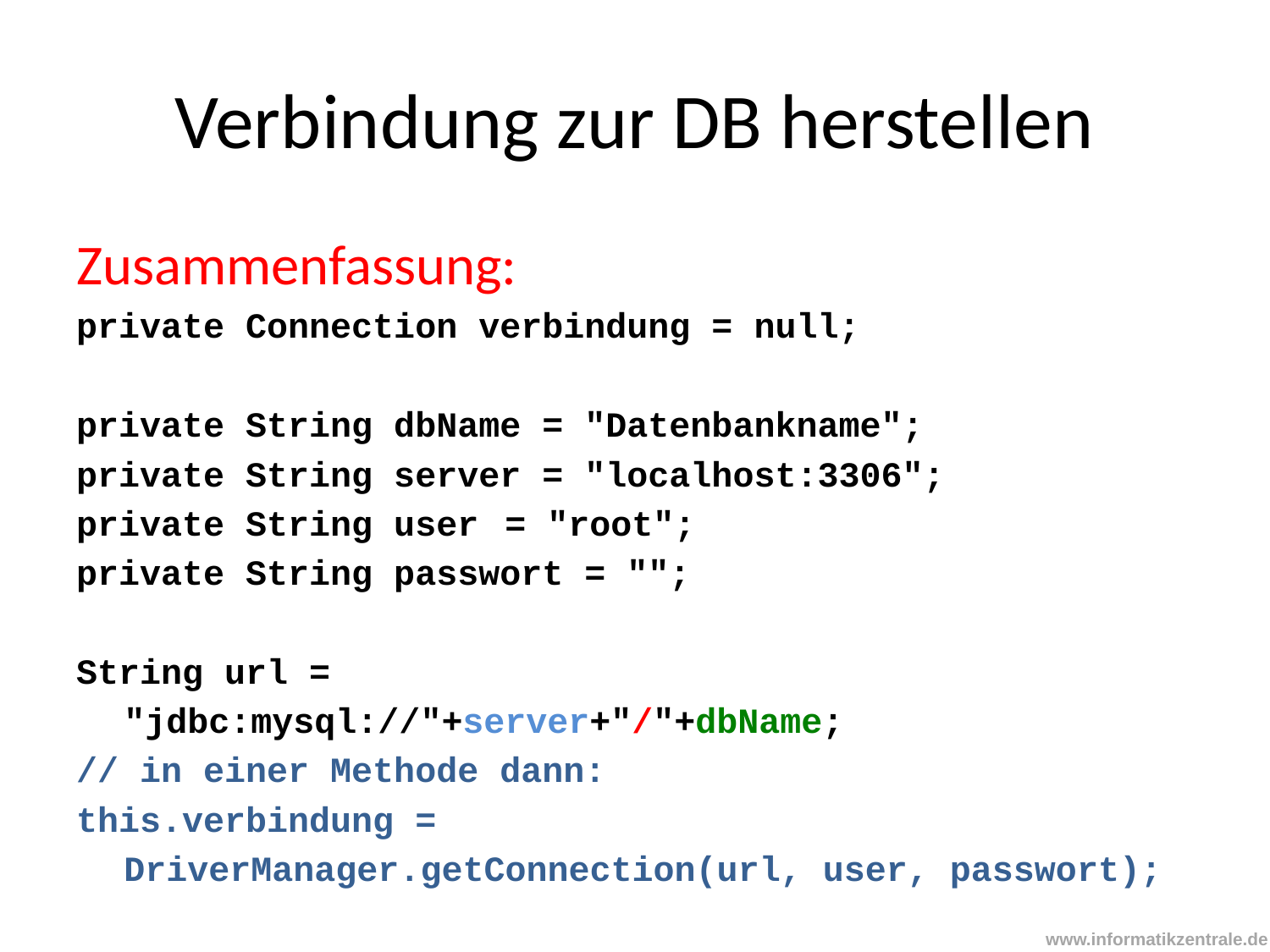

# Verbindung zur DB herstellen
Zusammenfassung:
private Connection verbindung = null;

private String dbName = "Datenbankname";
private String server = "localhost:3306";
private String user	= "root";
private String passwort = "";

String url =
	"jdbc:mysql://"+server+"/"+dbName;
// in einer Methode dann:
this.verbindung =
	DriverManager.getConnection(url, user, passwort);